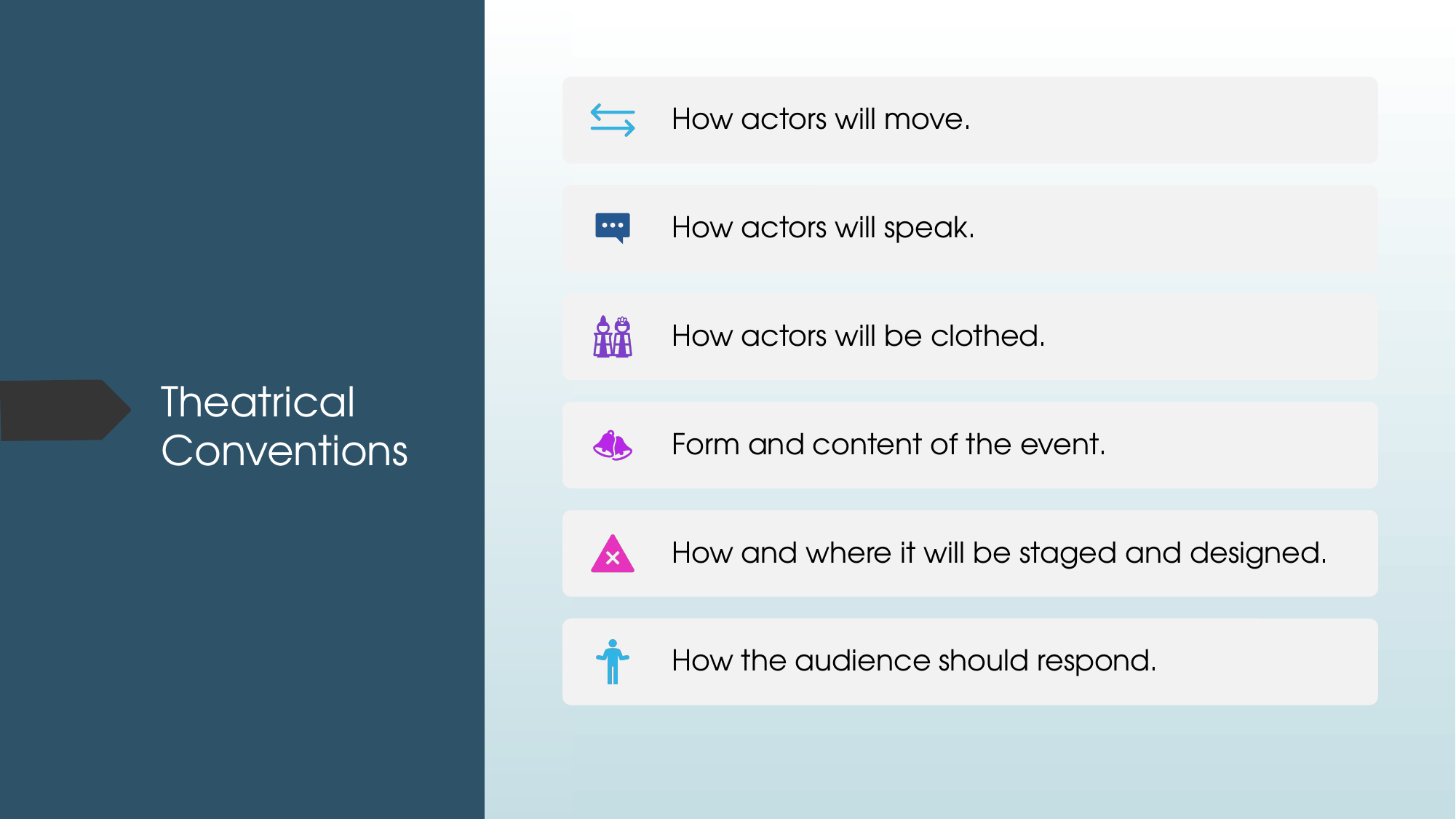

How actors will move.
How actors will speak.
How actors will be clothed.
Form and content of the event.
How and where it will be staged and designed.
How the audience should respond.
# Theatrical Conventions